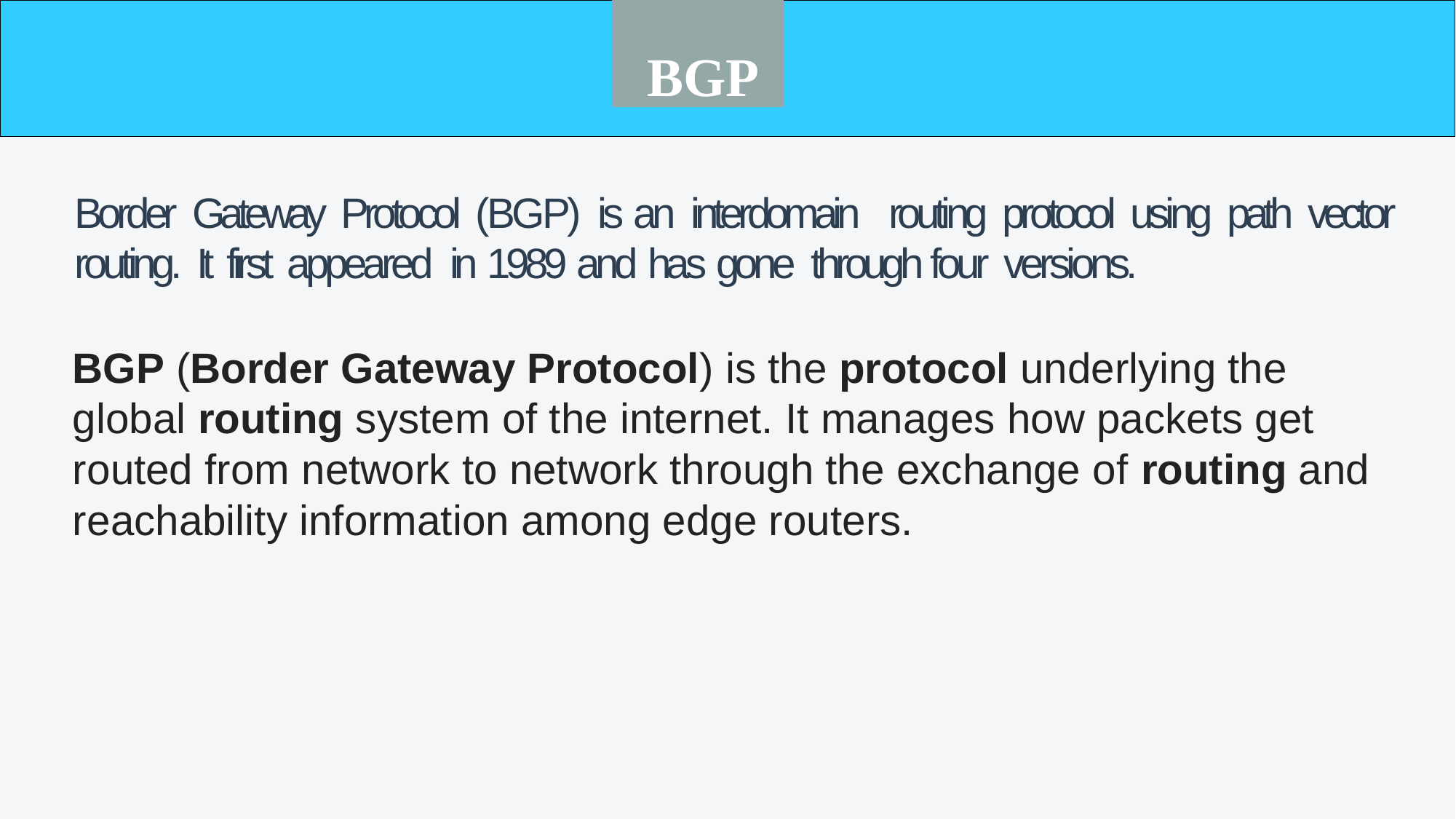

# BGP
Border Gateway Protocol (BGP) is an interdomain  routing protocol using path vector  routing.  It  first  appeared in  1989  and  has  gone  through four  versions.

BGP (Border Gateway Protocol) is the protocol underlying the global routing system of the internet. It manages how packets get routed from network to network through the exchange of routing and reachability information among edge routers.